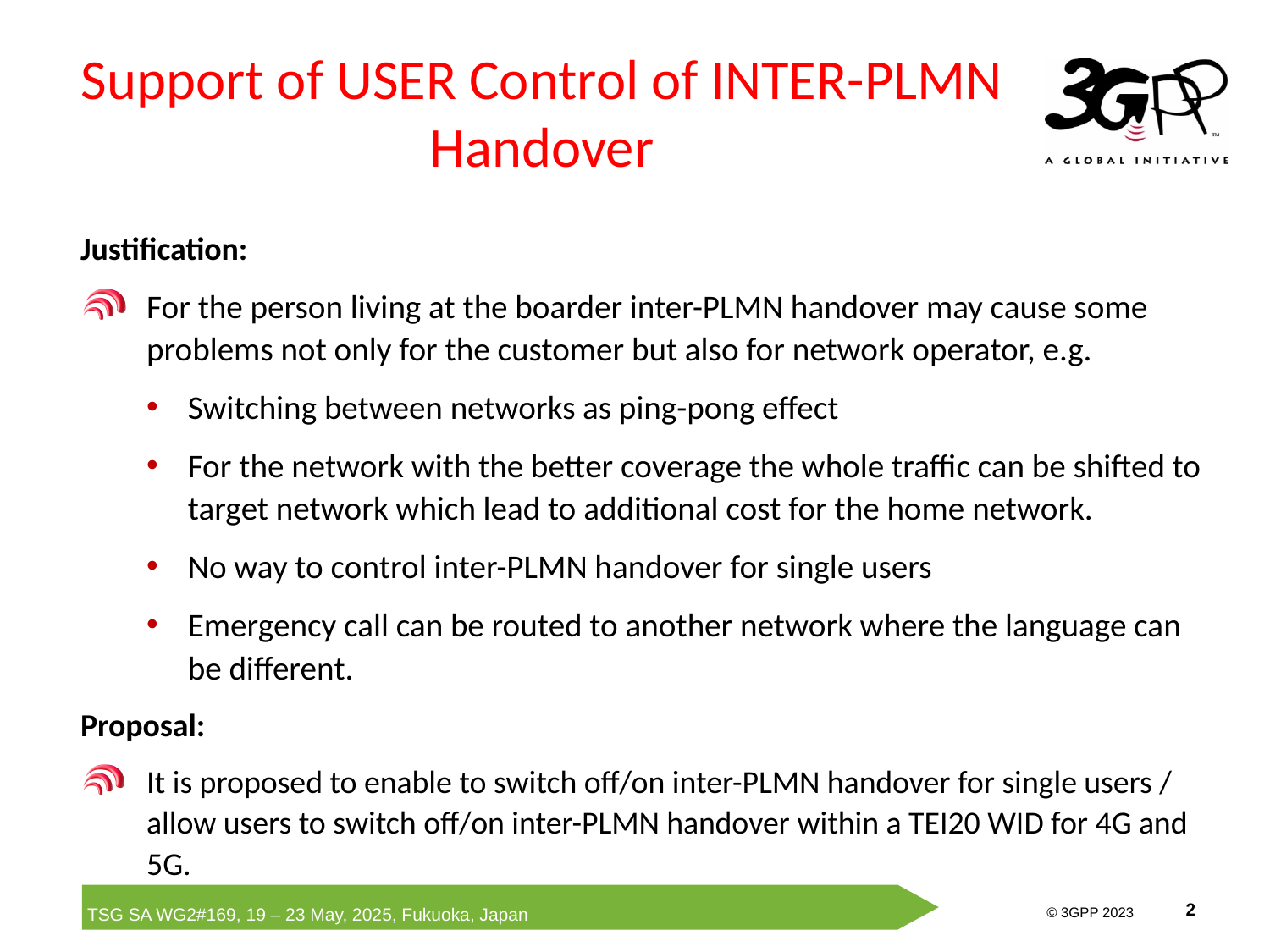

# Support of USER Control of INTER-PLMN Handover
Justification:
For the person living at the boarder inter-PLMN handover may cause some problems not only for the customer but also for network operator, e.g.
Switching between networks as ping-pong effect
For the network with the better coverage the whole traffic can be shifted to target network which lead to additional cost for the home network.
No way to control inter-PLMN handover for single users
Emergency call can be routed to another network where the language can be different.
Proposal:
It is proposed to enable to switch off/on inter-PLMN handover for single users / allow users to switch off/on inter-PLMN handover within a TEI20 WID for 4G and 5G.